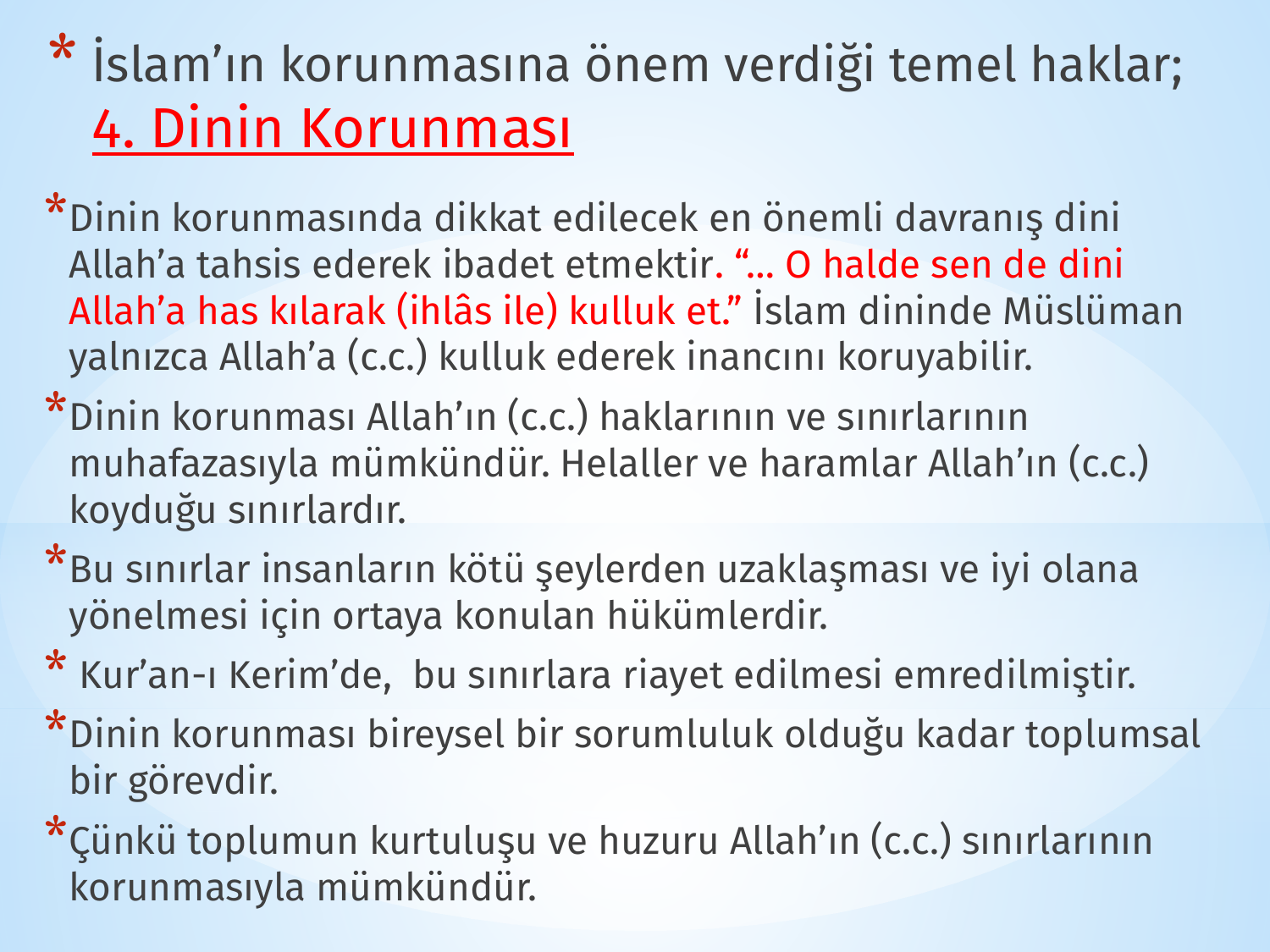

# İslam’ın korunmasına önem verdiği temel haklar; 4. Dinin Korunması
Dinin korunmasında dikkat edilecek en önemli davranış dini Allah’a tahsis ederek ibadet etmektir. “… O halde sen de dini Allah’a has kılarak (ihlâs ile) kulluk et.” İslam dininde Müslüman yalnızca Allah’a (c.c.) kulluk ederek inancını koruyabilir.
Dinin korunması Allah’ın (c.c.) haklarının ve sınırlarının muhafazasıyla mümkündür. Helaller ve haramlar Allah’ın (c.c.) koyduğu sınırlardır.
Bu sınırlar insanların kötü şeylerden uzaklaşması ve iyi olana yönelmesi için ortaya konulan hükümlerdir.
 Kur’an-ı Kerim’de,  bu sınırlara riayet edilmesi emredilmiştir.
Dinin korunması bireysel bir sorumluluk olduğu kadar toplumsal bir görevdir.
Çünkü toplumun kurtuluşu ve huzuru Allah’ın (c.c.) sınırlarının korunmasıyla mümkündür.